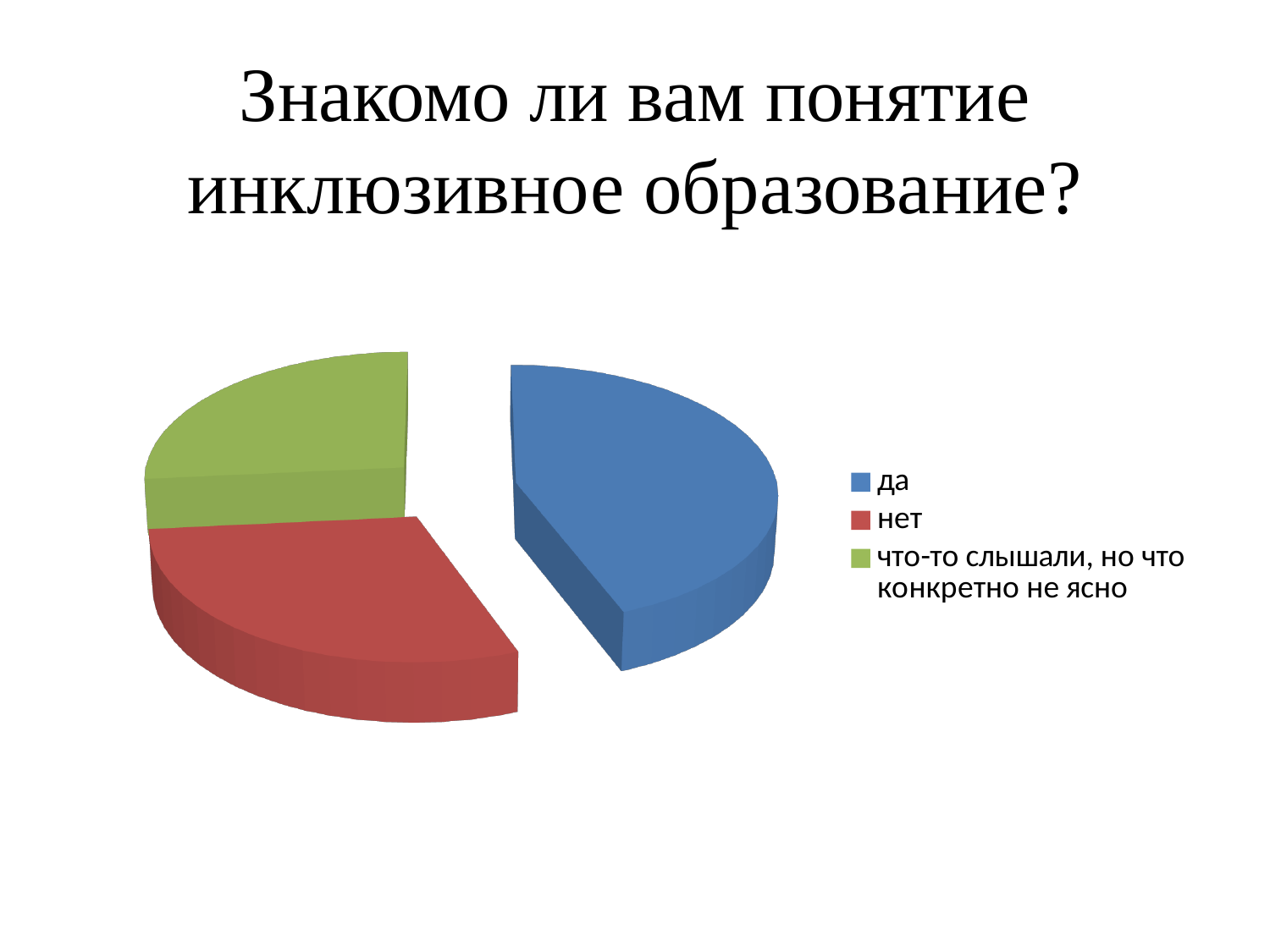

# Знакомо ли вам понятие инклюзивное образование?

[unsupported chart]